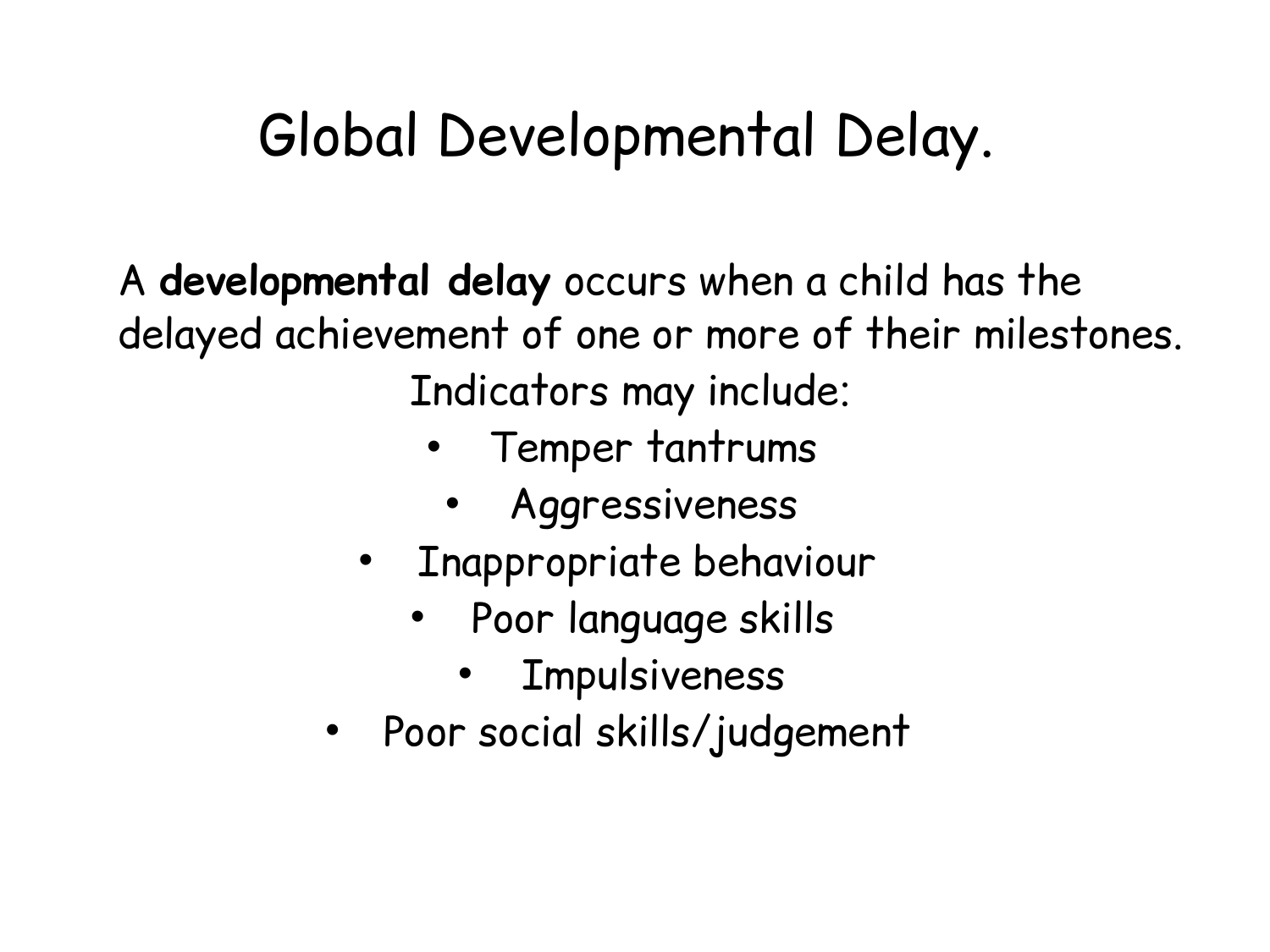

# Global Developmental Delay.
	A developmental delay occurs when a child has the delayed achievement of one or more of their milestones.
Indicators may include:
Temper tantrums
Aggressiveness
Inappropriate behaviour
Poor language skills
Impulsiveness
Poor social skills/judgement